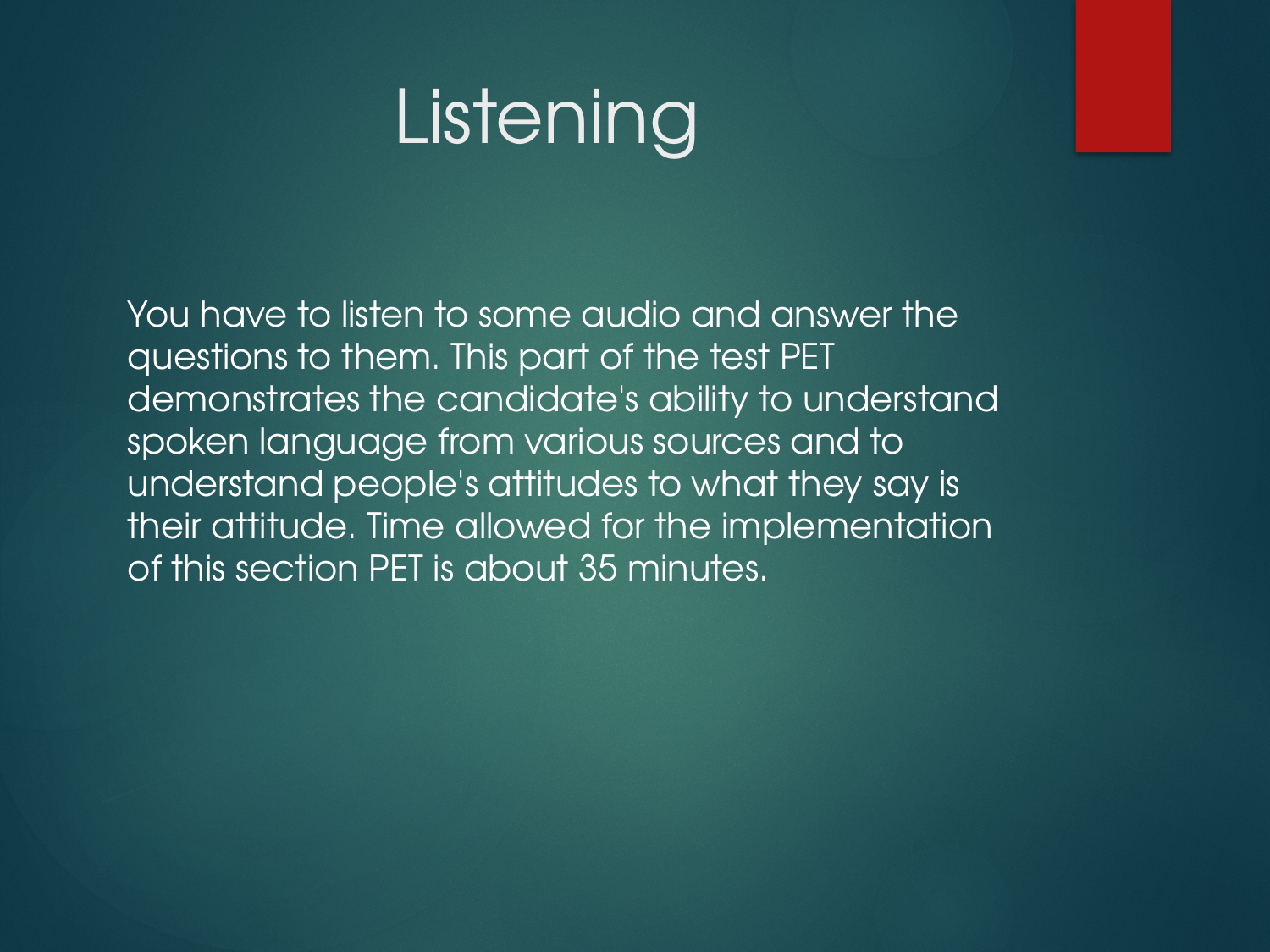

# Listening
You have to listen to some audio and answer the questions to them. This part of the test PET demonstrates the candidate's ability to understand spoken language from various sources and to understand people's attitudes to what they say is their attitude. Time allowed for the implementation of this section PET is about 35 minutes.